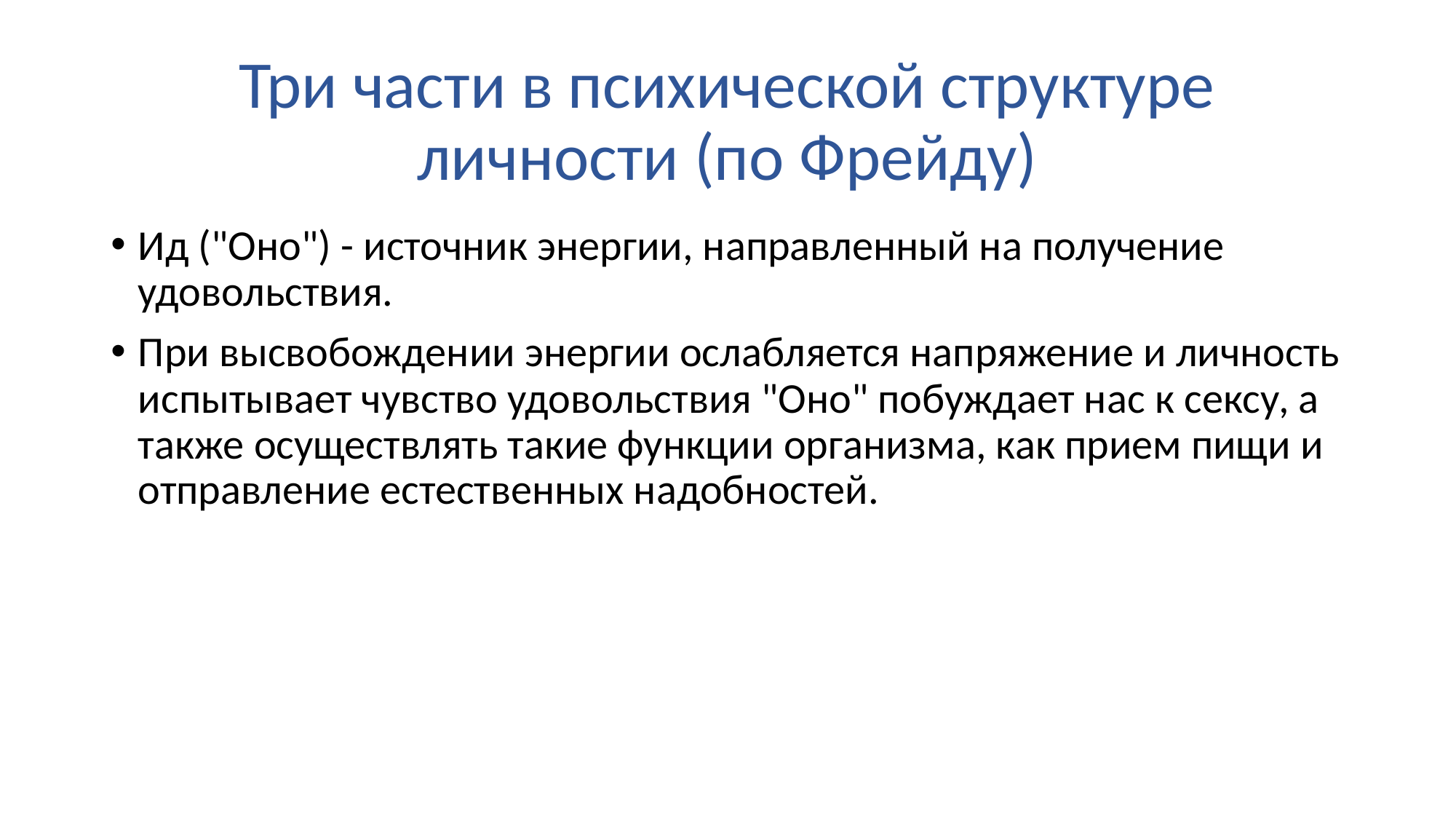

# Три части в психической структуре личности (по Фрейду)
Ид ("Оно") - источник энергии, направленный на получение удовольствия.
При высвобождении энергии ослабляется напряжение и личность испытывает чувство удовольствия "Оно" побуждает нас к сексу, а также осуществлять такие функции организма, как прием пищи и отправление естественных надобностей.